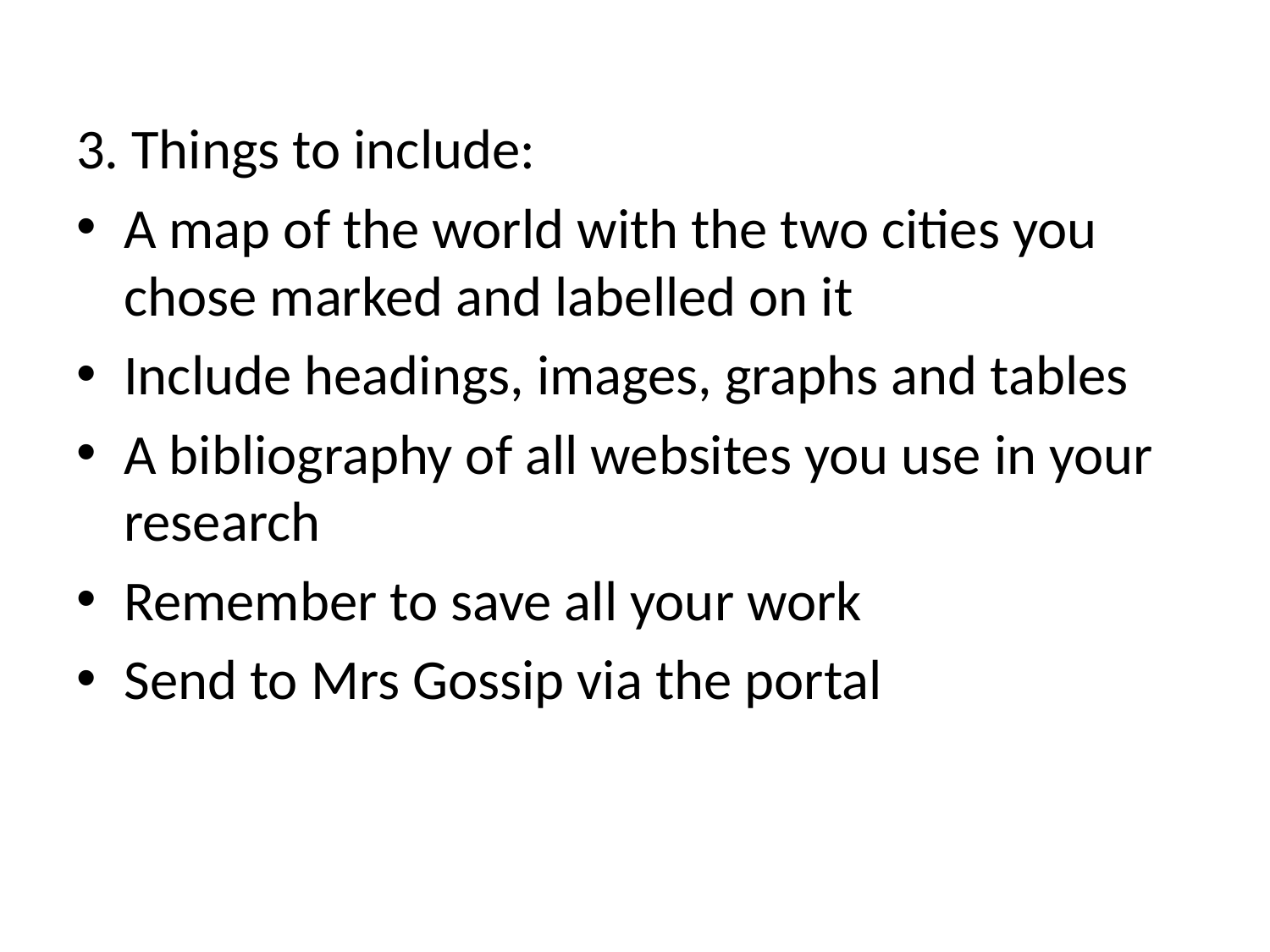

3. Things to include:
A map of the world with the two cities you chose marked and labelled on it
Include headings, images, graphs and tables
A bibliography of all websites you use in your research
Remember to save all your work
Send to Mrs Gossip via the portal